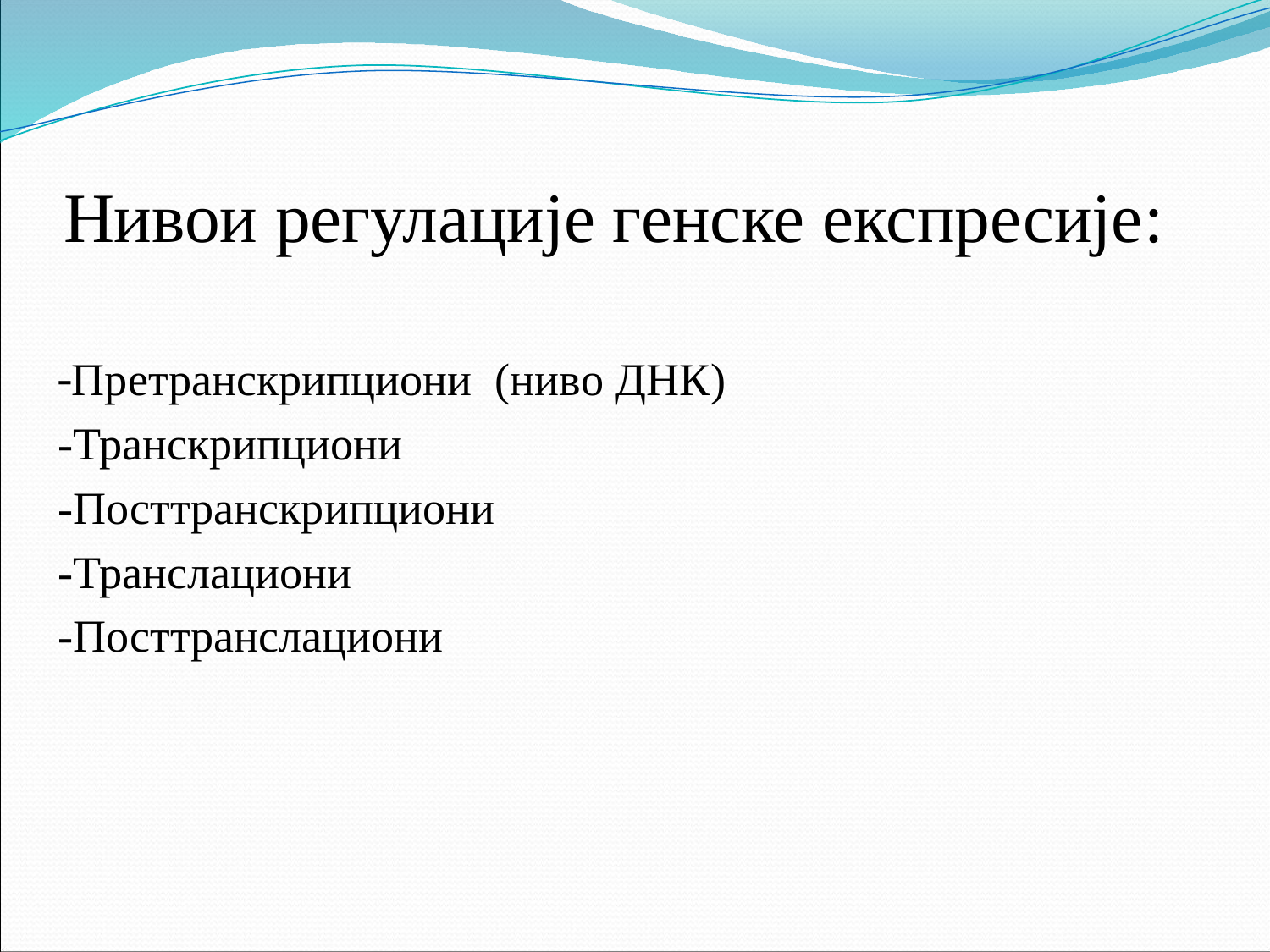

# Нивои регулације генске експресије:
-Претранскрипциони  (ниво ДНК)
-Транскрипциони
-Посттранскрипциони
-Транслациони
-Посттранслациони